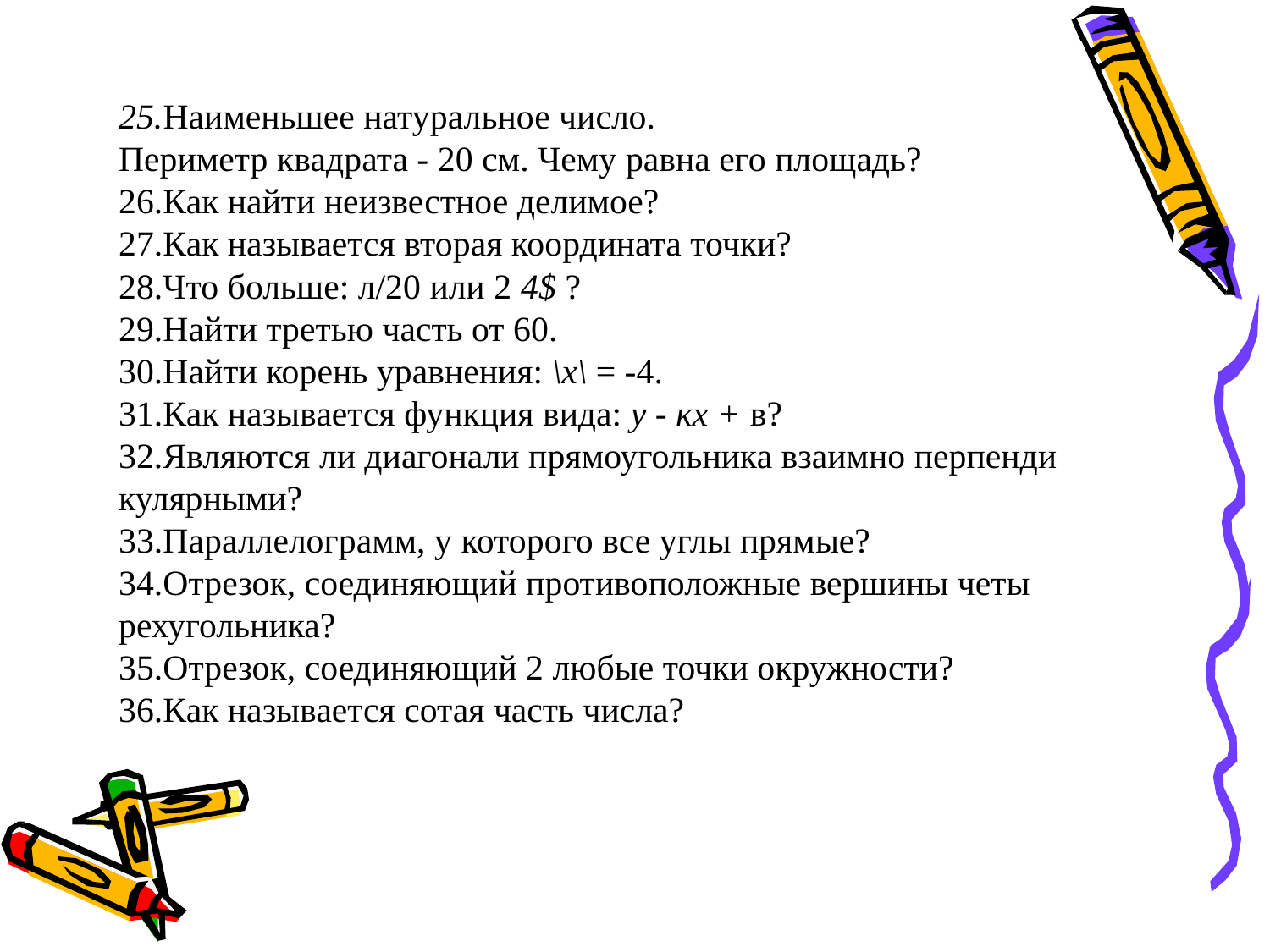

25.Наименьшее натуральное число.
Периметр квадрата - 20 см. Чему равна его площадь?
26.Как найти неизвестное делимое?
27.Как называется вторая координата точки?
28.Что больше: л/20 или 2 4$ ?
29.Найти третью часть от 60.
30.Найти корень уравнения: \х\ = -4.
31.Как называется функция вида: у - кх + в?
32.Являются ли диагонали прямоугольника взаимно перпенди­кулярными?
33.Параллелограмм, у которого все углы прямые?
34.Отрезок, соединяющий противоположные вершины четы­рехугольника?
35.Отрезок, соединяющий 2 любые точки окружности?
36.Как называется сотая часть числа?